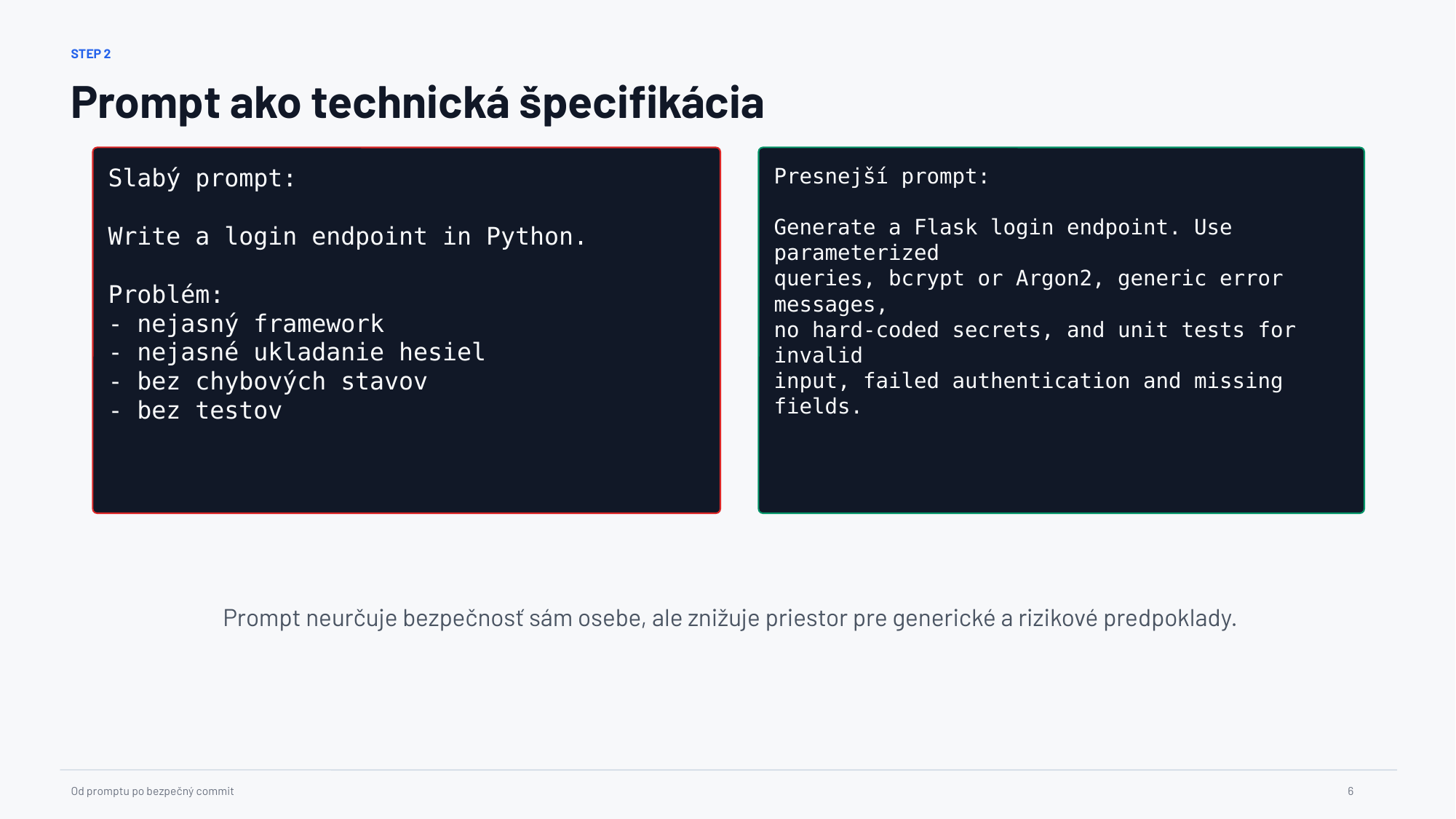

STEP 2
Prompt ako technická špecifikácia

Slabý prompt:

Write a login endpoint in Python.

Problém:
- nejasný framework
- nejasné ukladanie hesiel
- bez chybových stavov
- bez testov
Presnejší prompt:

Generate a Flask login endpoint. Use parameterized
queries, bcrypt or Argon2, generic error messages,
no hard-coded secrets, and unit tests for invalid
input, failed authentication and missing fields.
Prompt neurčuje bezpečnosť sám osebe, ale znižuje priestor pre generické a rizikové predpoklady.
6